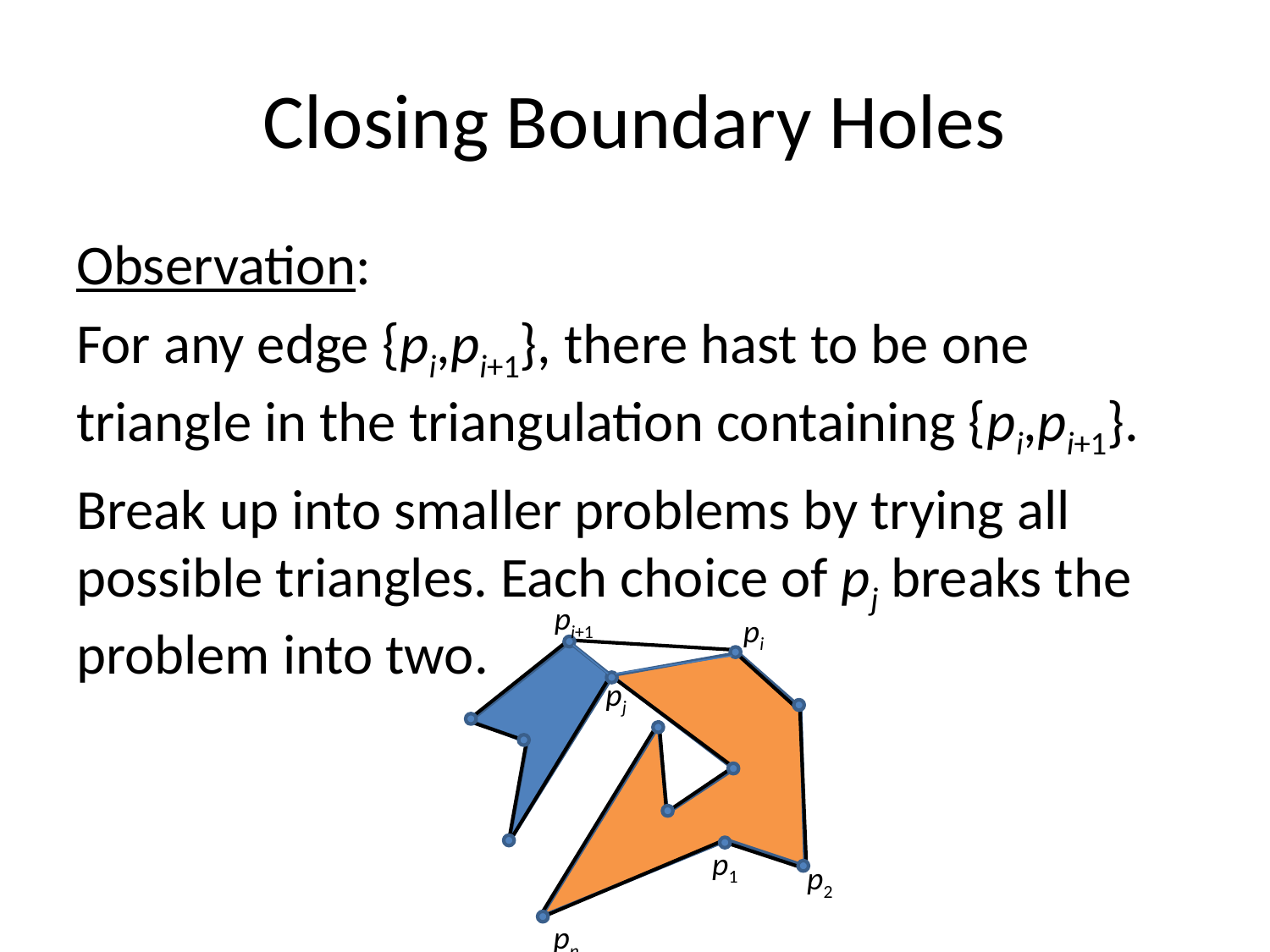

# Closing Boundary Holes
Observation:
For any edge {pi,pi+1}, there hast to be one triangle in the triangulation containing {pi,pi+1}.
Break up into smaller problems by trying all possible triangles. Each choice of pj breaks the problem into two.

pi+1
pi

pj

p1

p2

pn